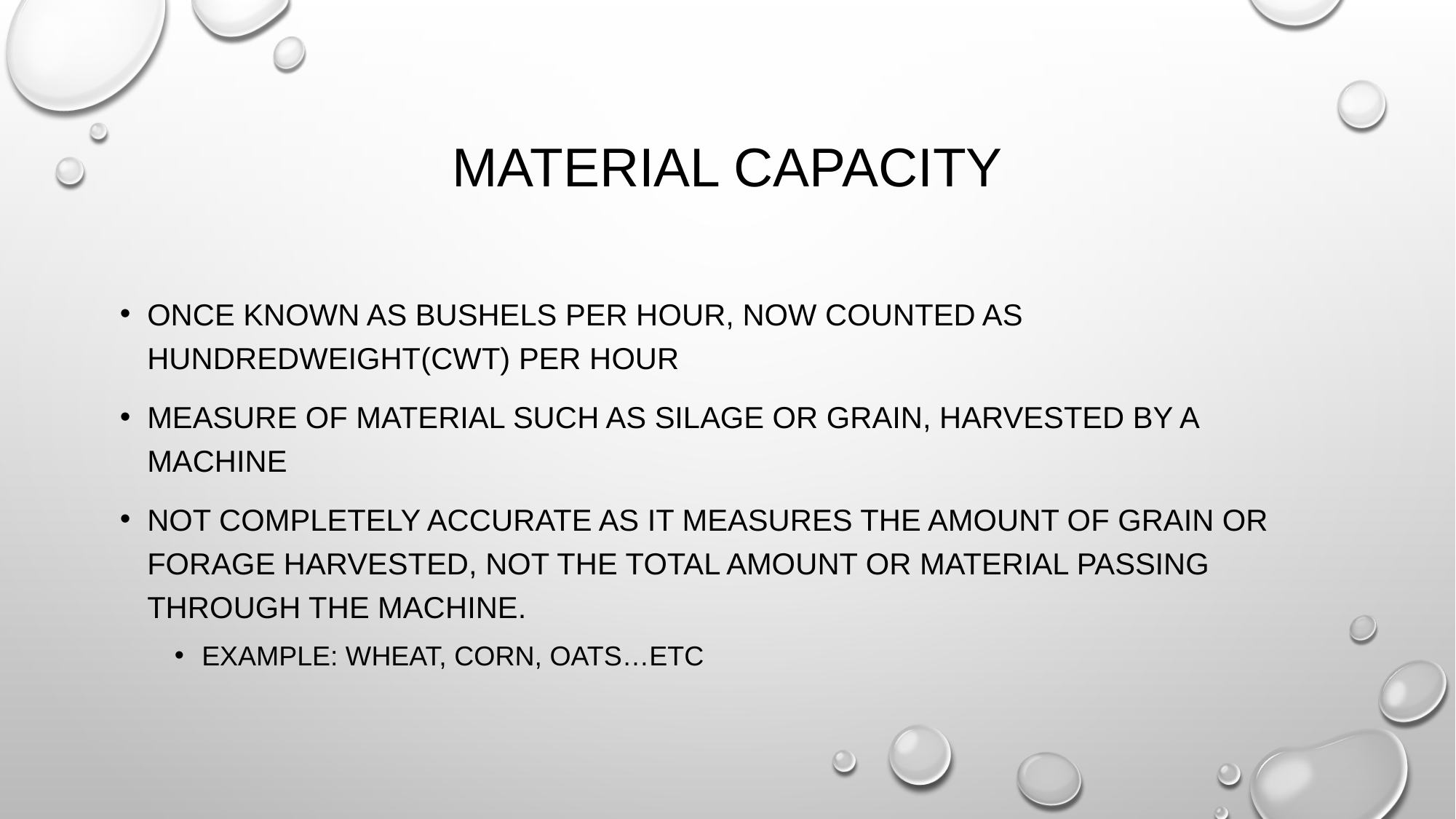

# Material capacity
Once known as bushels per hour, now counted as hundredweight(cwt) per hour
Measure of material such as silage or grain, harvested by a machine
Not completely accurate as it measures the amount of grain or forage harvested, not the total amount or material passing through the machine.
Example: Wheat, corn, oats…etc